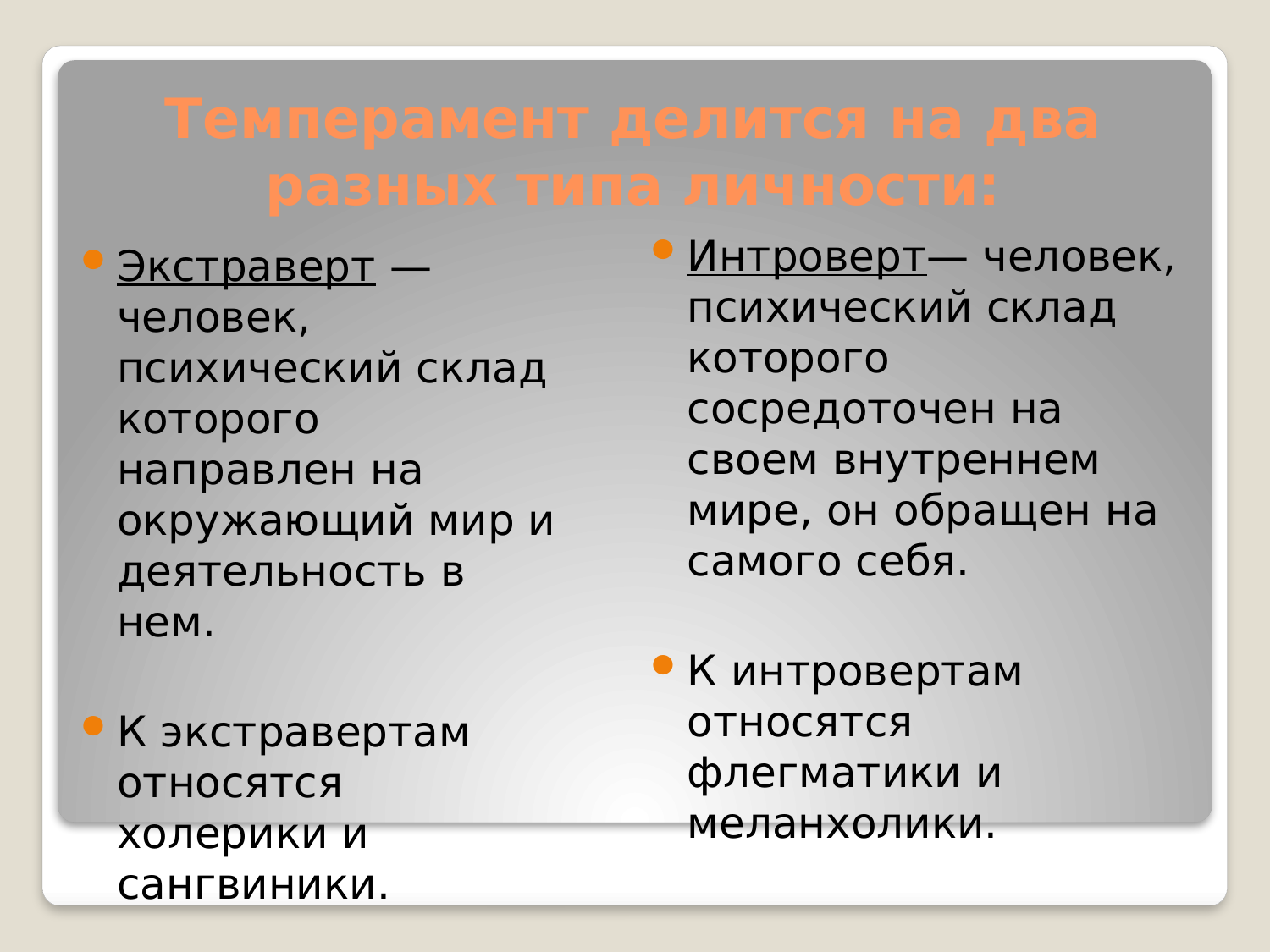

# Темперамент делится на два разных типа личности:
Интроверт— человек, психический склад которого сосредоточен на своем внутреннем мире, он обращен на самого себя.

К интровертам относятся флегматики и меланхолики.
Экстраверт — человек, психический склад которого направлен на окружающий мир и деятельность в нем.

К экстравертам относятся холерики и сангвиники.